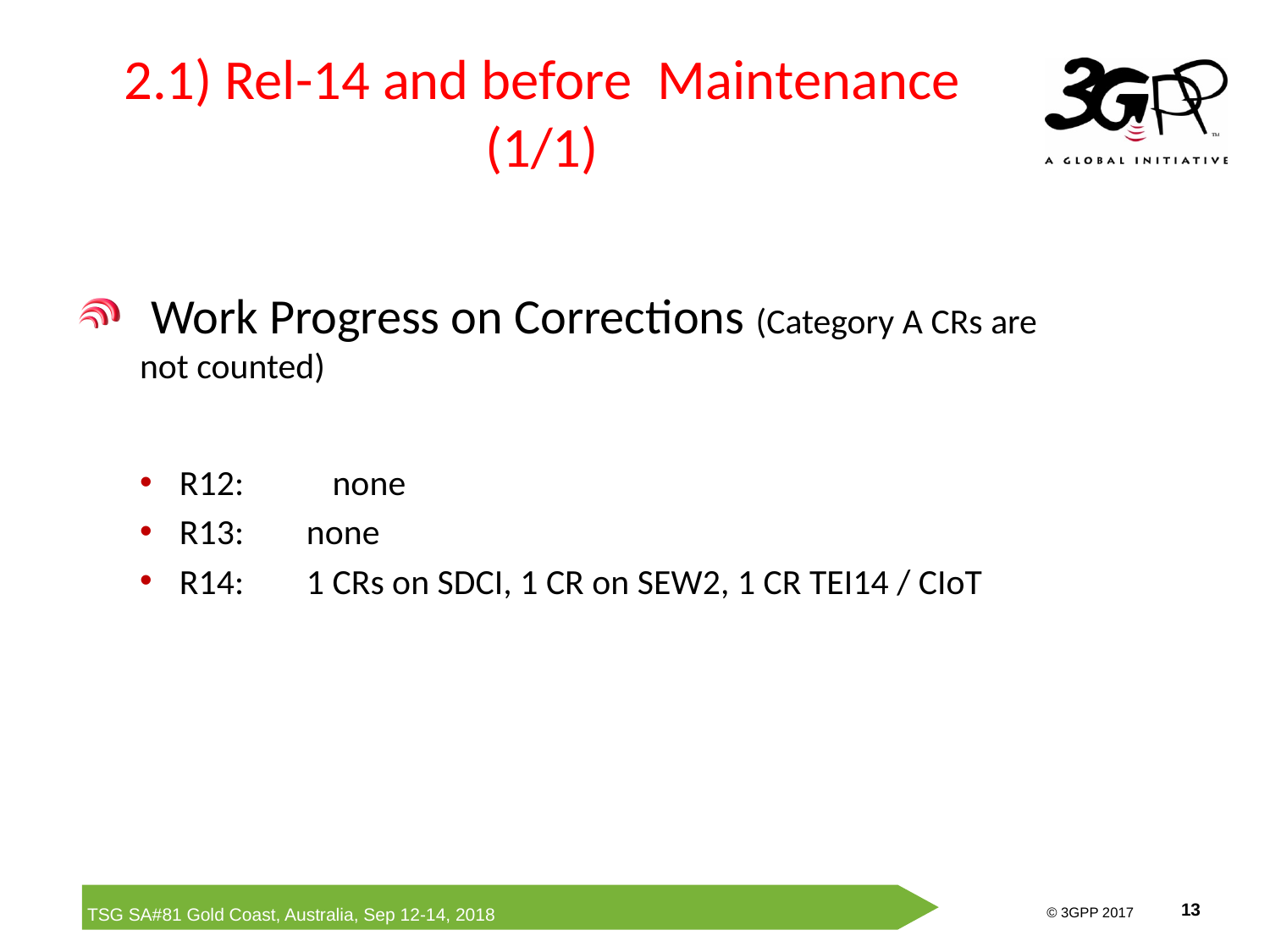

# 2.1) Rel-14 and before  Maintenance (1/1)
 Work Progress on Corrections (Category A CRs are not counted)

R12:           none
R13:     	none
R14:  	1 CRs on SDCI, 1 CR on SEW2, 1 CR TEI14 / CIoT